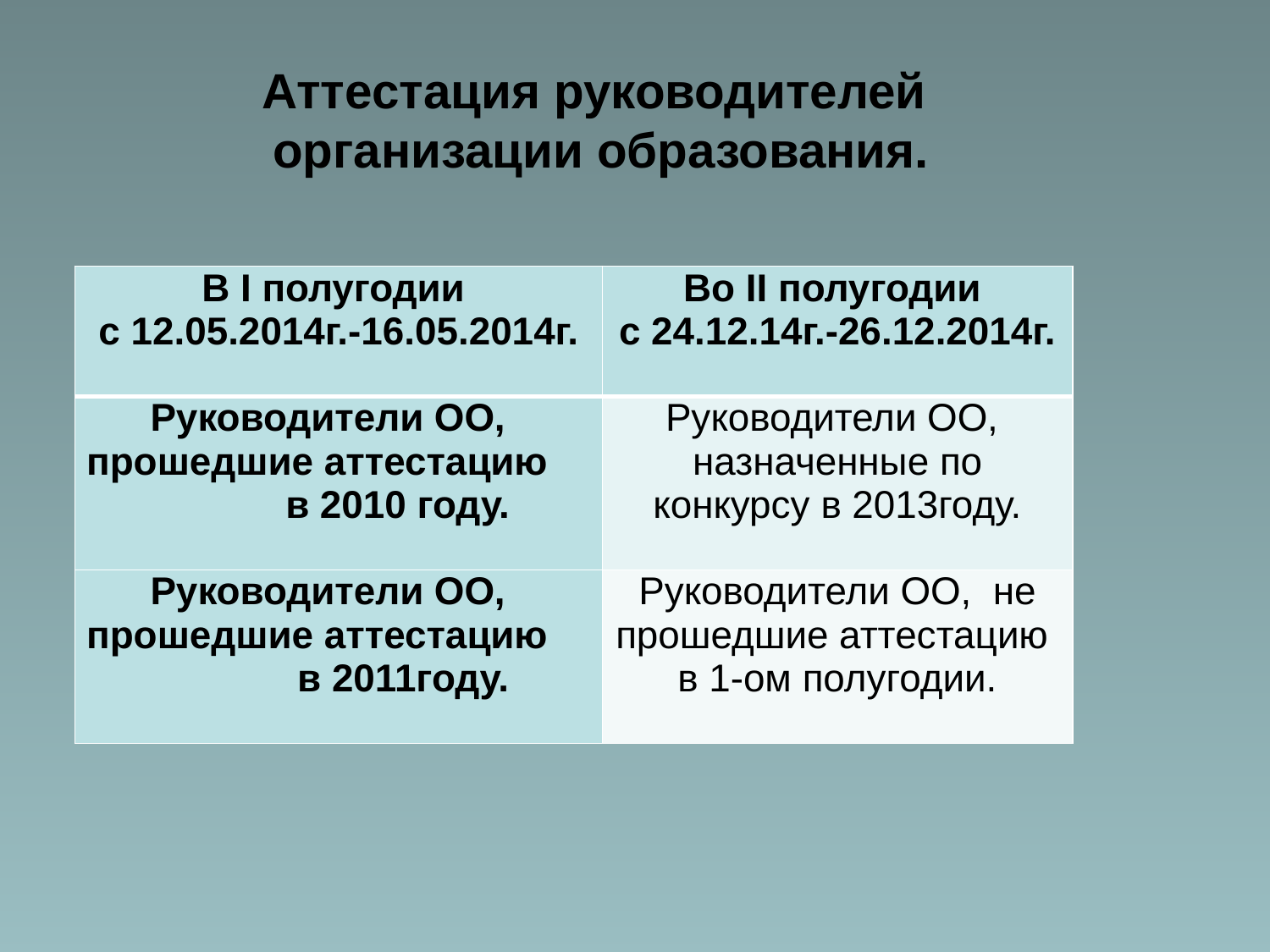

Аттестация руководителей
организации образования.

| В I полугодии с 12.05.2014г.-16.05.2014г. | Во II полугодии с 24.12.14г.-26.12.2014г. |
| --- | --- |
| Руководители ОО, прошедшие аттестацию в 2010 году. | Руководители ОО, назначенные по конкурсу в 2013году. |
| Руководители ОО, прошедшие аттестацию в 2011году. | Руководители ОО, не прошедшие аттестацию в 1-ом полугодии. |